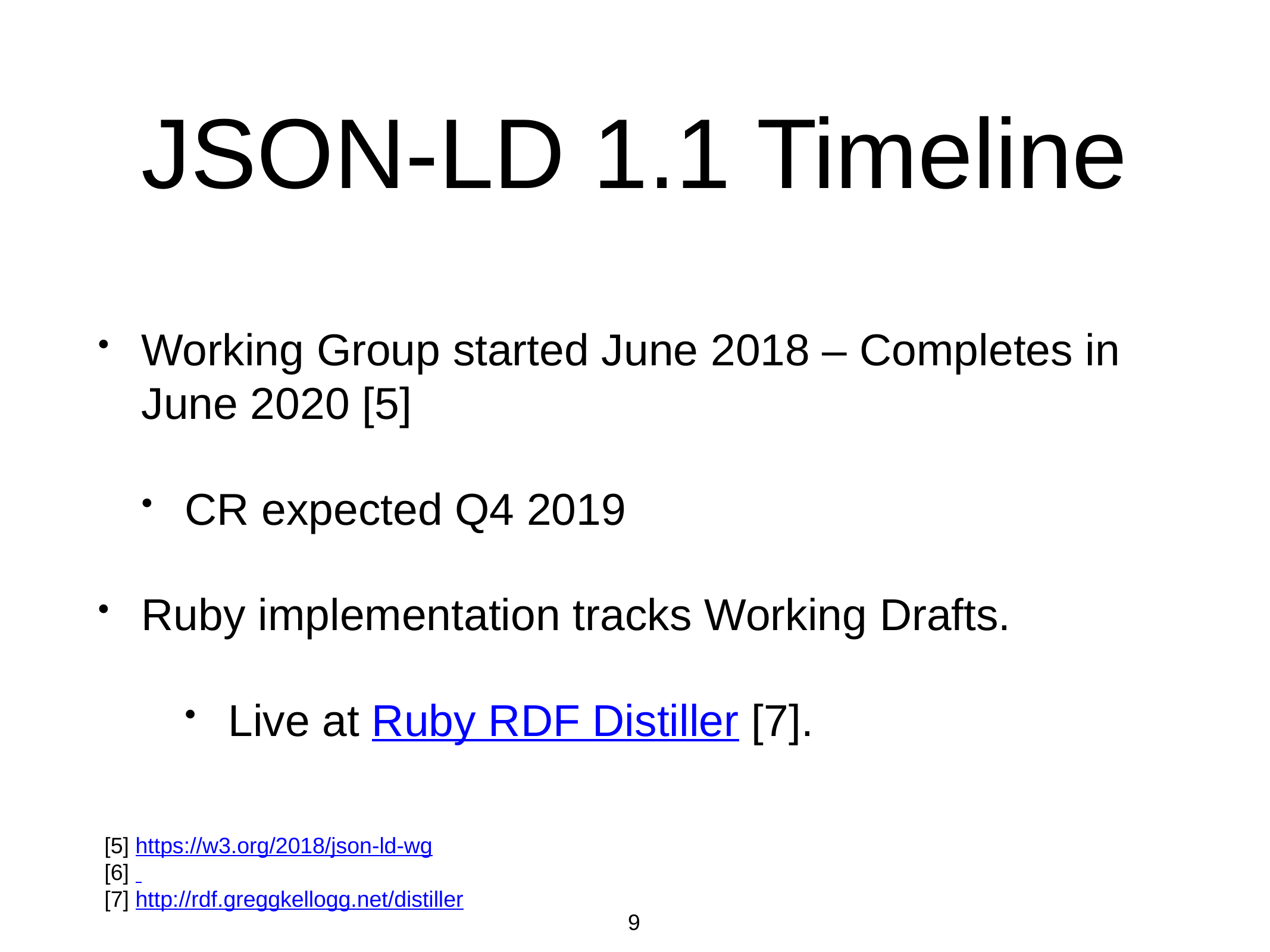

# JSON-LD 1.1 Timeline
Working Group started June 2018 – Completes in June 2020 [5]
CR expected Q4 2019
Ruby implementation tracks Working Drafts.
Live at Ruby RDF Distiller [7].
[5] https://w3.org/2018/json-ld-wg
[6]
[7] http://rdf.greggkellogg.net/distiller
9